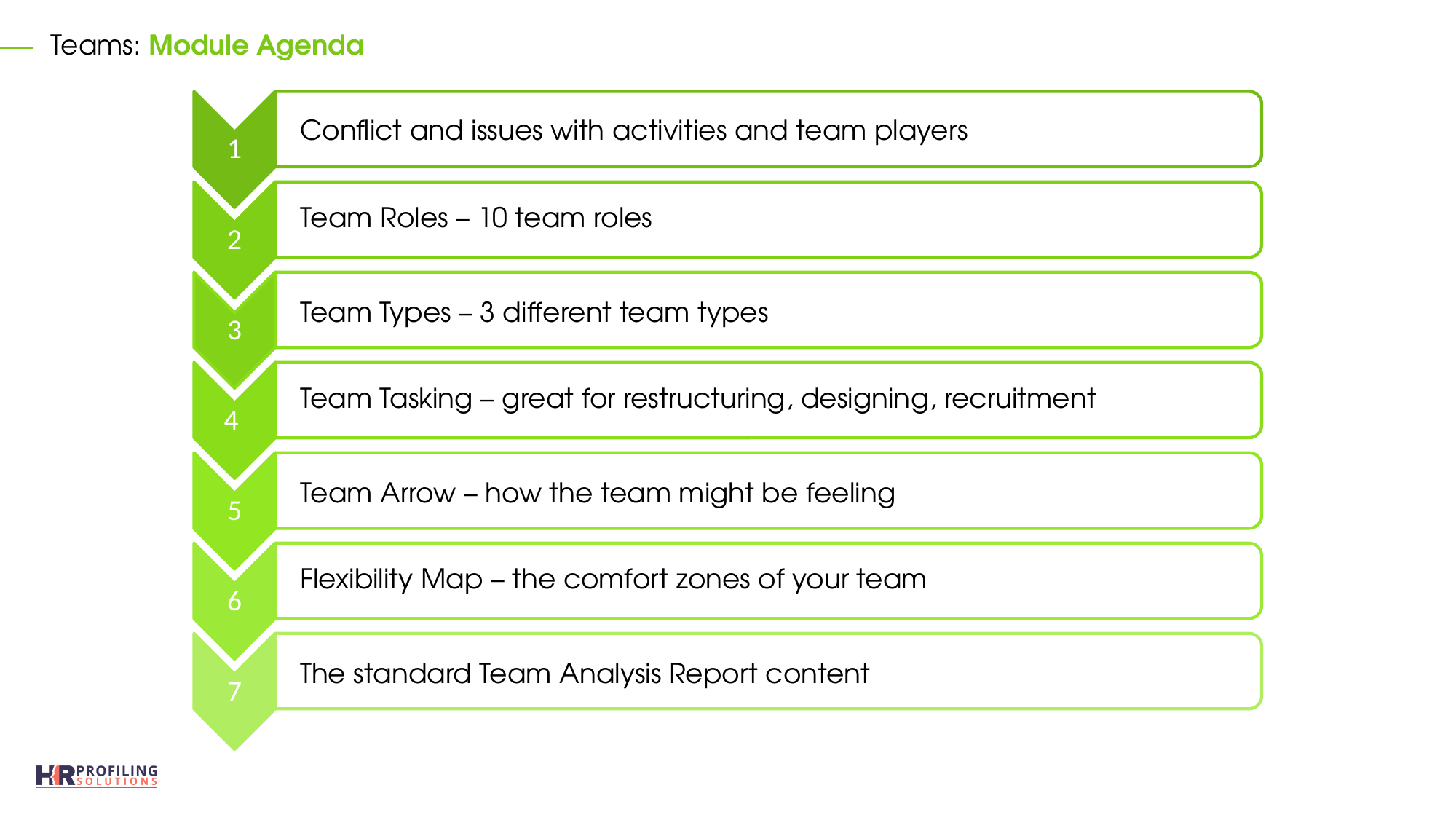

Teams: Module Agenda
1
Conflict and issues with activities and team players
2
Team Roles – 10 team roles
3
Team Types – 3 different team types
4
Team Tasking – great for restructuring, designing, recruitment
5
Team Arrow – how the team might be feeling
6
Flexibility Map – the comfort zones of your team
7
The standard Team Analysis Report content